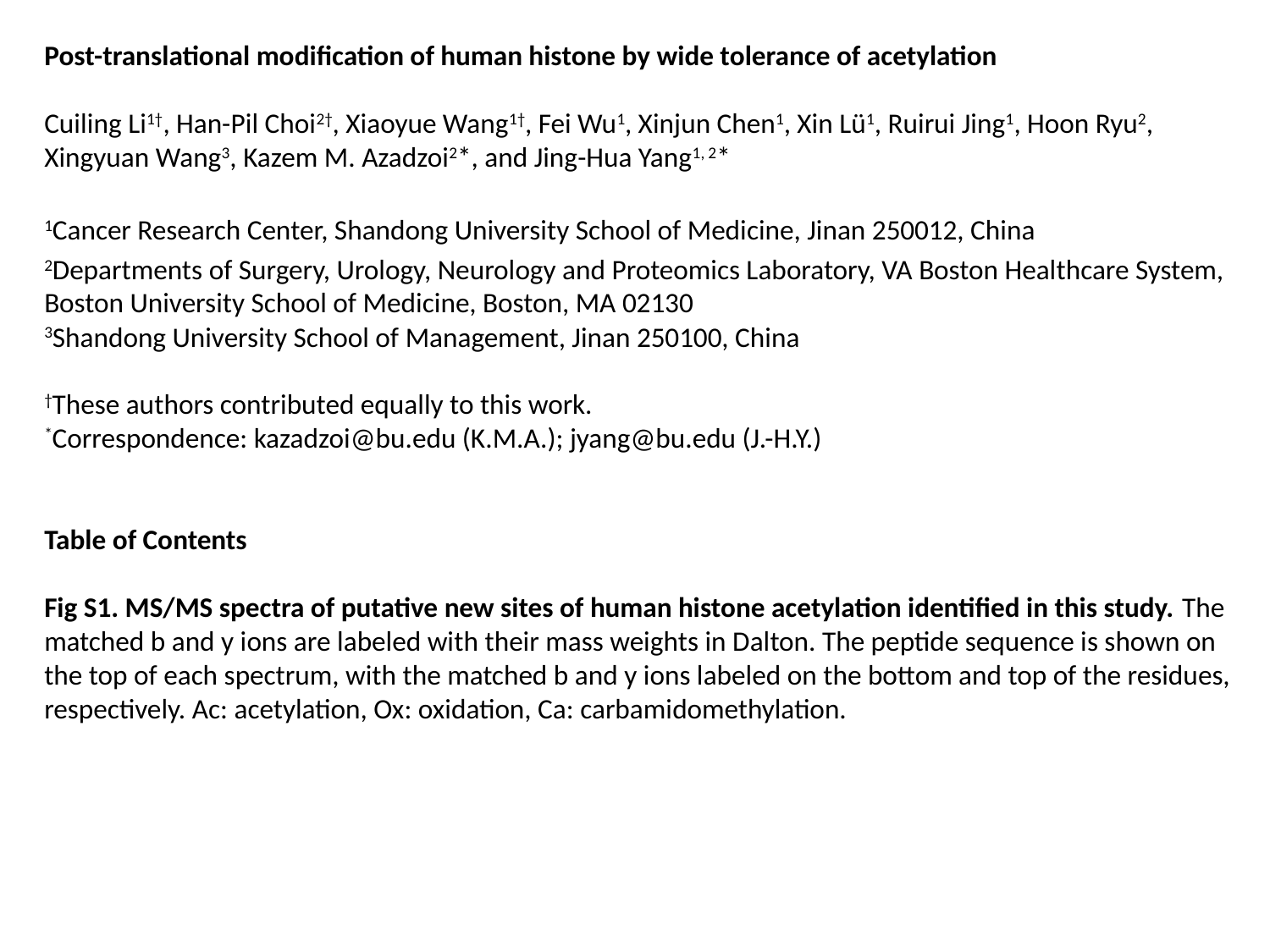

Post-translational modification of human histone by wide tolerance of acetylation

Cuiling Li1†, Han-Pil Choi2†, Xiaoyue Wang1†, Fei Wu1, Xinjun Chen1, Xin Lü1, Ruirui Jing1, Hoon Ryu2, Xingyuan Wang3, Kazem M. Azadzoi2*, and Jing-Hua Yang1, 2*

1Cancer Research Center, Shandong University School of Medicine, Jinan 250012, China
2Departments of Surgery, Urology, Neurology and Proteomics Laboratory, VA Boston Healthcare System, Boston University School of Medicine, Boston, MA 02130
3Shandong University School of Management, Jinan 250100, China

†These authors contributed equally to this work.
*Correspondence: kazadzoi@bu.edu (K.M.A.); jyang@bu.edu (J.-H.Y.)

Table of Contents

Fig S1. MS/MS spectra of putative new sites of human histone acetylation identified in this study. The matched b and y ions are labeled with their mass weights in Dalton. The peptide sequence is shown on the top of each spectrum, with the matched b and y ions labeled on the bottom and top of the residues, respectively. Ac: acetylation, Ox: oxidation, Ca: carbamidomethylation.